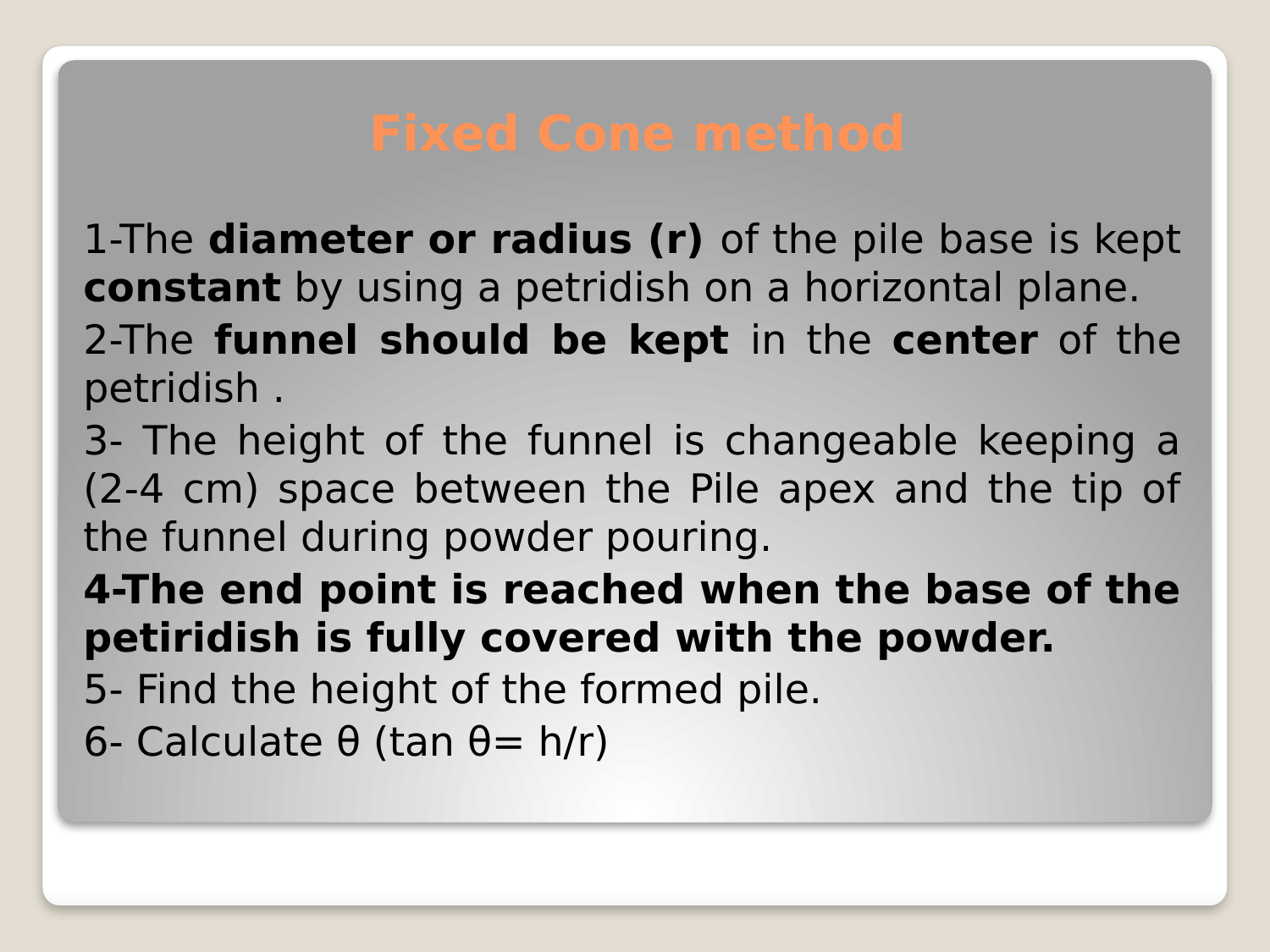

# Fixed Cone method
1-The diameter or radius (r) of the pile base is kept constant by using a petridish on a horizontal plane.
2-The funnel should be kept in the center of the petridish .
3- The height of the funnel is changeable keeping a (2-4 cm) space between the Pile apex and the tip of the funnel during powder pouring.
4-The end point is reached when the base of the petiridish is fully covered with the powder.
5- Find the height of the formed pile.
6- Calculate θ (tan θ= h/r)